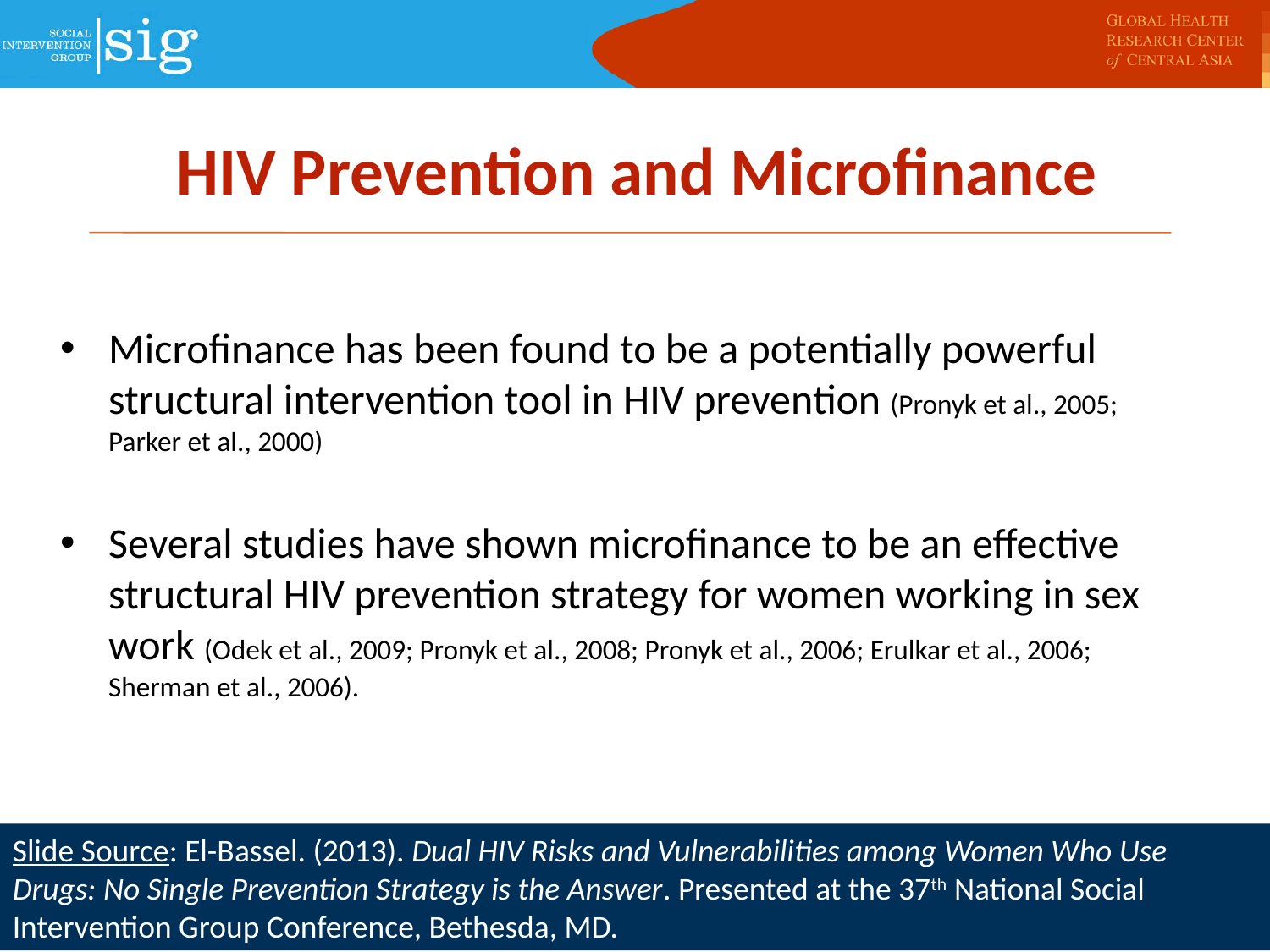

# HIV Prevention and Microfinance

Microfinance has been found to be a potentially powerful structural intervention tool in HIV prevention (Pronyk et al., 2005; Parker et al., 2000)

Several studies have shown microfinance to be an effective structural HIV prevention strategy for women working in sex work (Odek et al., 2009; Pronyk et al., 2008; Pronyk et al., 2006; Erulkar et al., 2006; Sherman et al., 2006).
Slide Source: El-Bassel. (2013). Dual HIV Risks and Vulnerabilities among Women Who Use Drugs: No Single Prevention Strategy is the Answer. Presented at the 37th National Social Intervention Group Conference, Bethesda, MD.